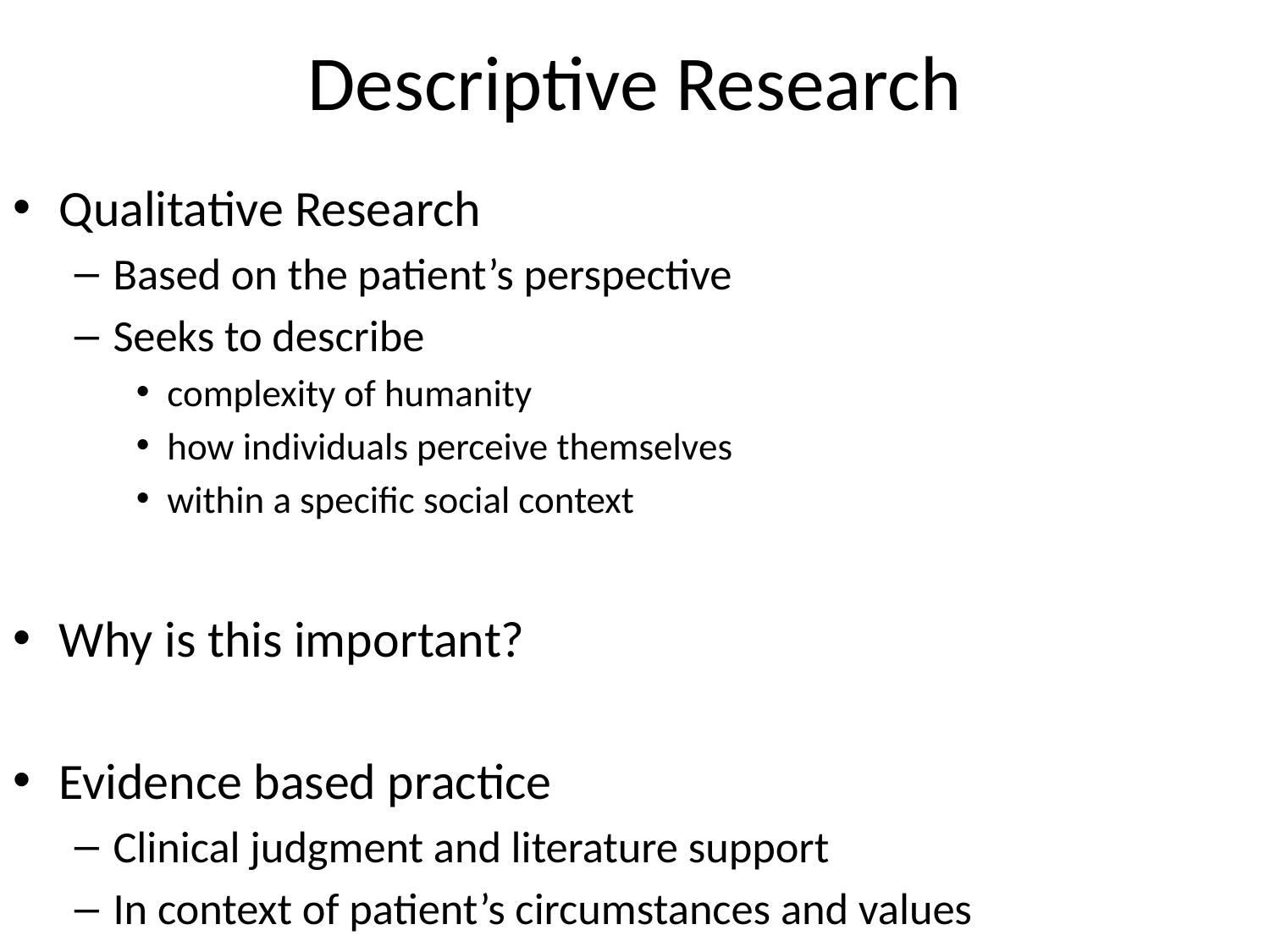

# Descriptive Research
Qualitative Research
Based on the patient’s perspective
Seeks to describe
complexity of humanity
how individuals perceive themselves
within a specific social context

Why is this important?

Evidence based practice
Clinical judgment and literature support
In context of patient’s circumstances and values